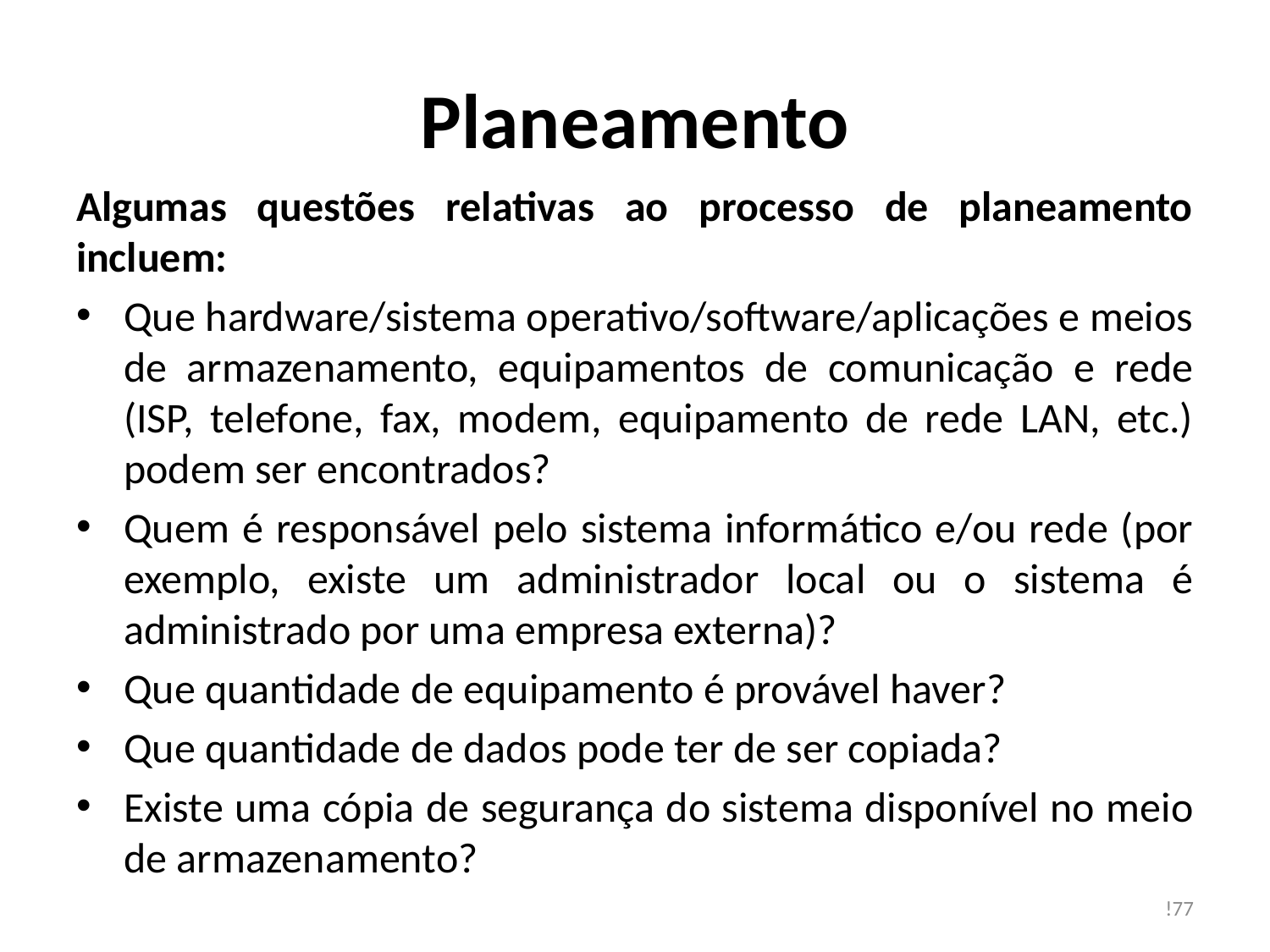

# Planeamento
Algumas questões relativas ao processo de planeamento incluem:
Que hardware/sistema operativo/software/aplicações e meios de armazenamento, equipamentos de comunicação e rede (ISP, telefone, fax, modem, equipamento de rede LAN, etc.) podem ser encontrados?
Quem é responsável pelo sistema informático e/ou rede (por exemplo, existe um administrador local ou o sistema é administrado por uma empresa externa)?
Que quantidade de equipamento é provável haver?
Que quantidade de dados pode ter de ser copiada?
Existe uma cópia de segurança do sistema disponível no meio de armazenamento?

!77